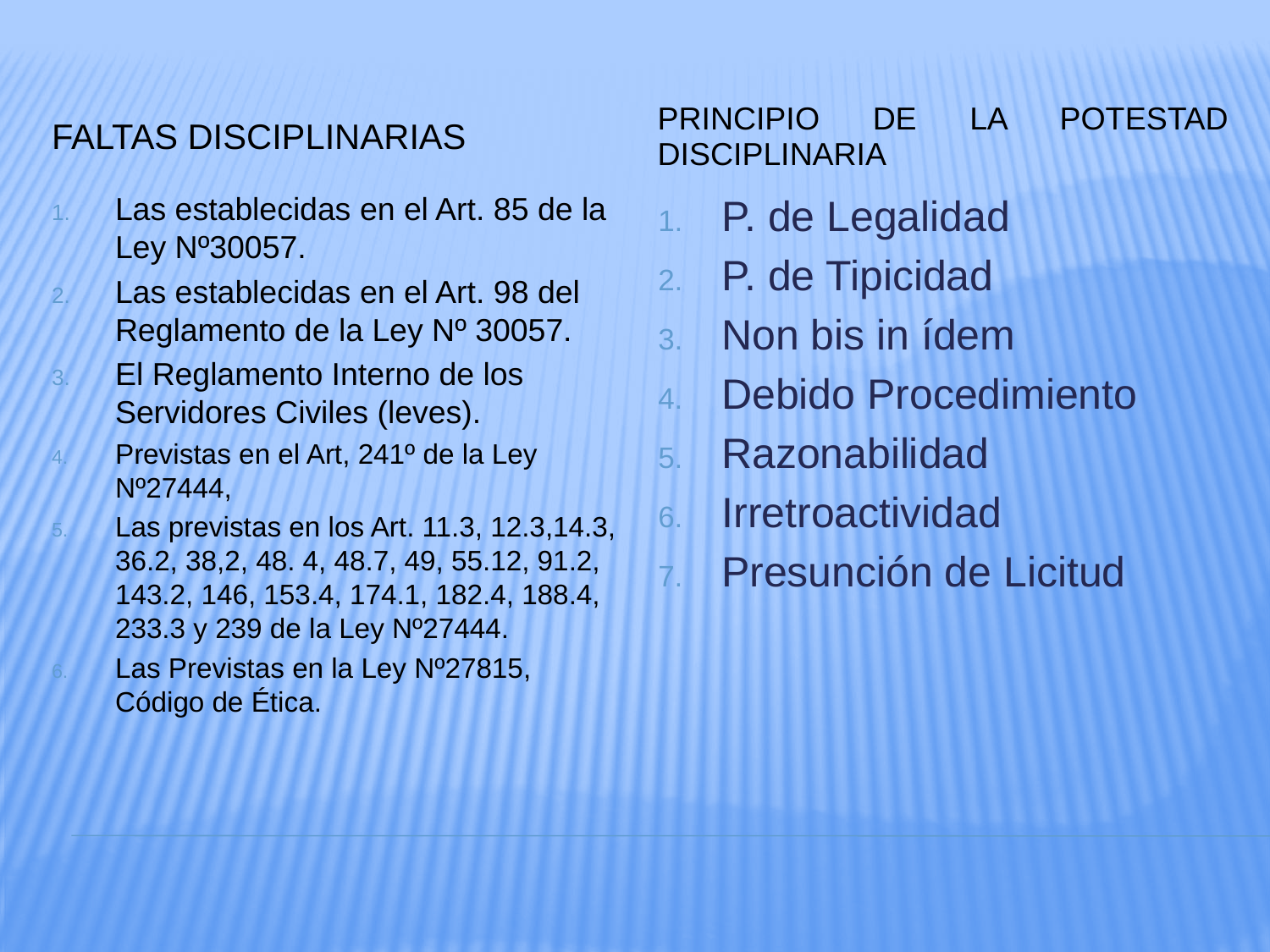

FALTAS DISCIPLINARIAS
PRINCIPIO DE LA POTESTAD DISCIPLINARIA
Las establecidas en el Art. 85 de la Ley Nº30057.
Las establecidas en el Art. 98 del Reglamento de la Ley Nº 30057.
El Reglamento Interno de los Servidores Civiles (leves).
Previstas en el Art, 241º de la Ley Nº27444,
Las previstas en los Art. 11.3, 12.3,14.3, 36.2, 38,2, 48. 4, 48.7, 49, 55.12, 91.2, 143.2, 146, 153.4, 174.1, 182.4, 188.4, 233.3 y 239 de la Ley Nº27444.
Las Previstas en la Ley Nº27815, Código de Ética.

P. de Legalidad
P. de Tipicidad
Non bis in ídem
Debido Procedimiento
Razonabilidad
Irretroactividad
Presunción de Licitud